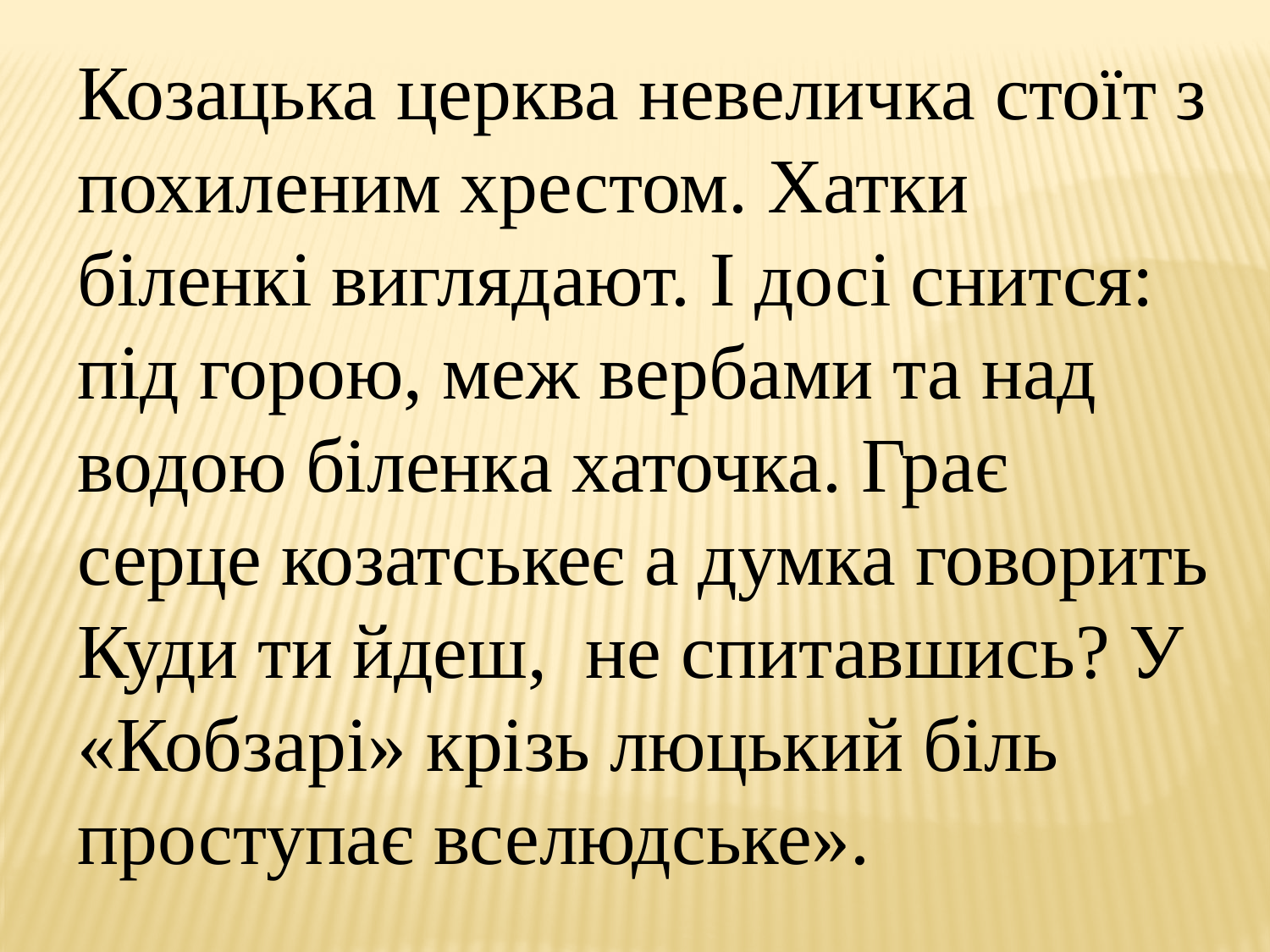

Козацька церква невеличка стоїт з похиленим хрестом. Хатки біленкі виглядают. І досі снится: під горою, меж вербами та над водою біленка хаточка. Грає серце козатськеє а думка говорить Куди ти йдеш,  не спитавшись? У «Кобзарі» крізь люцький біль проступає вселюдське».